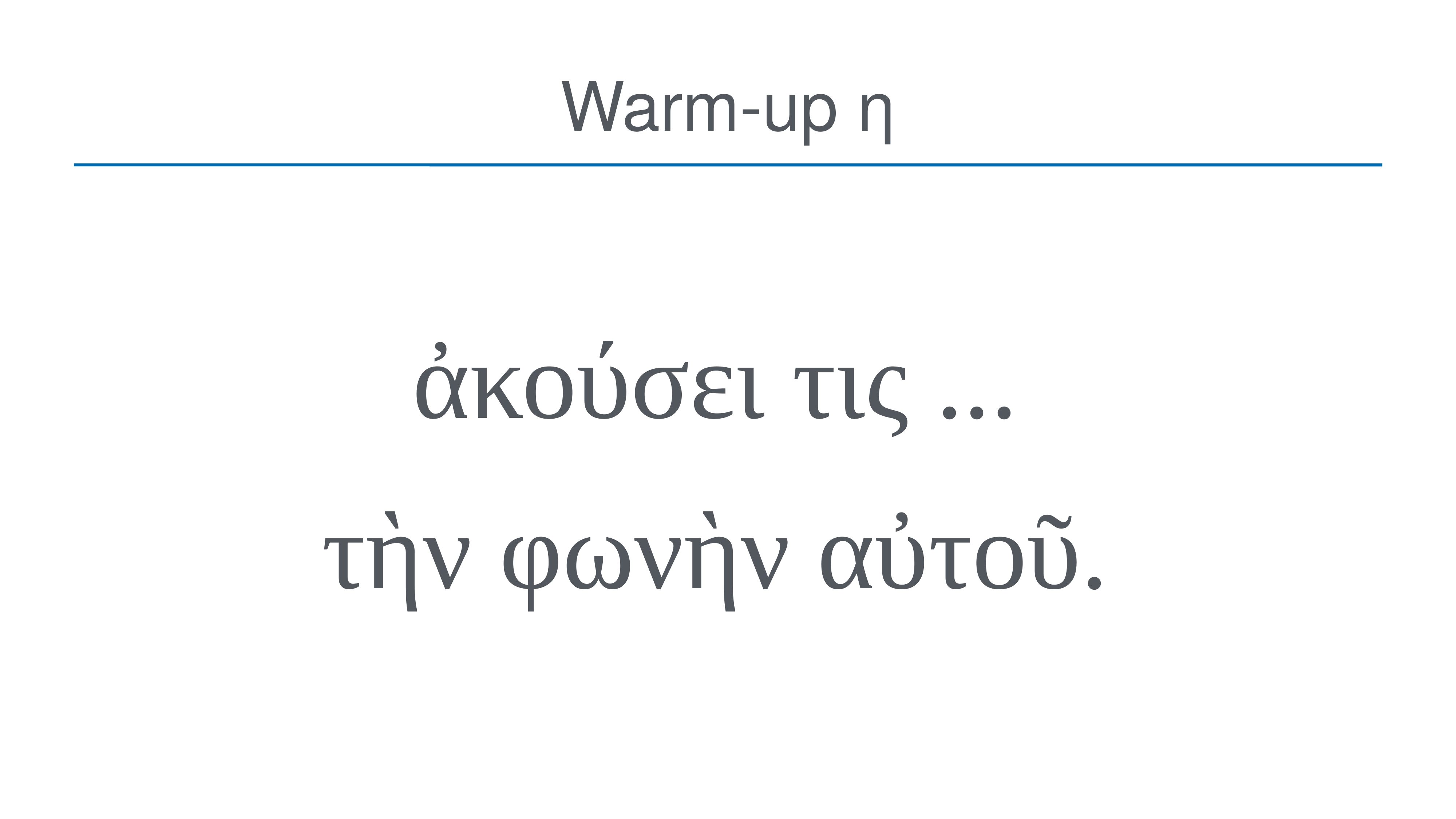

# Warm-up η
ἀκούσει τις ...
τὴν φωνὴν αὐτοῦ.